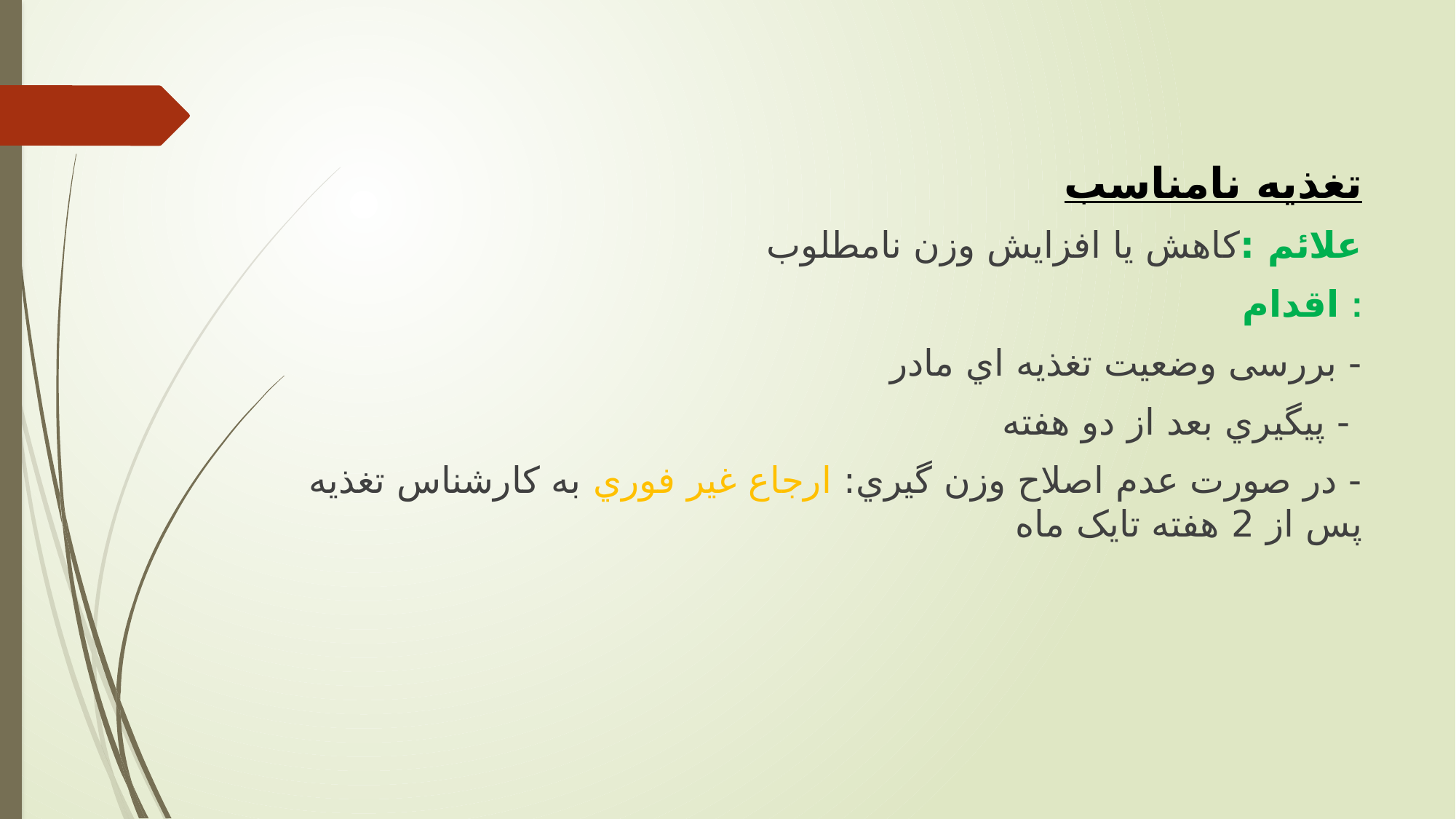

تغذیه نامناسب
علائم :كاهش يا افزايش وزن نامطلوب
اقدام :
- بررسی وضعیت تغذيه اي مادر
 - پیگیري بعد از دو هفته
- در صورت عدم اصلاح وزن گیري: ارجاع غیر فوري به كارشناس تغذيه پس از 2 هفته تایک ماه